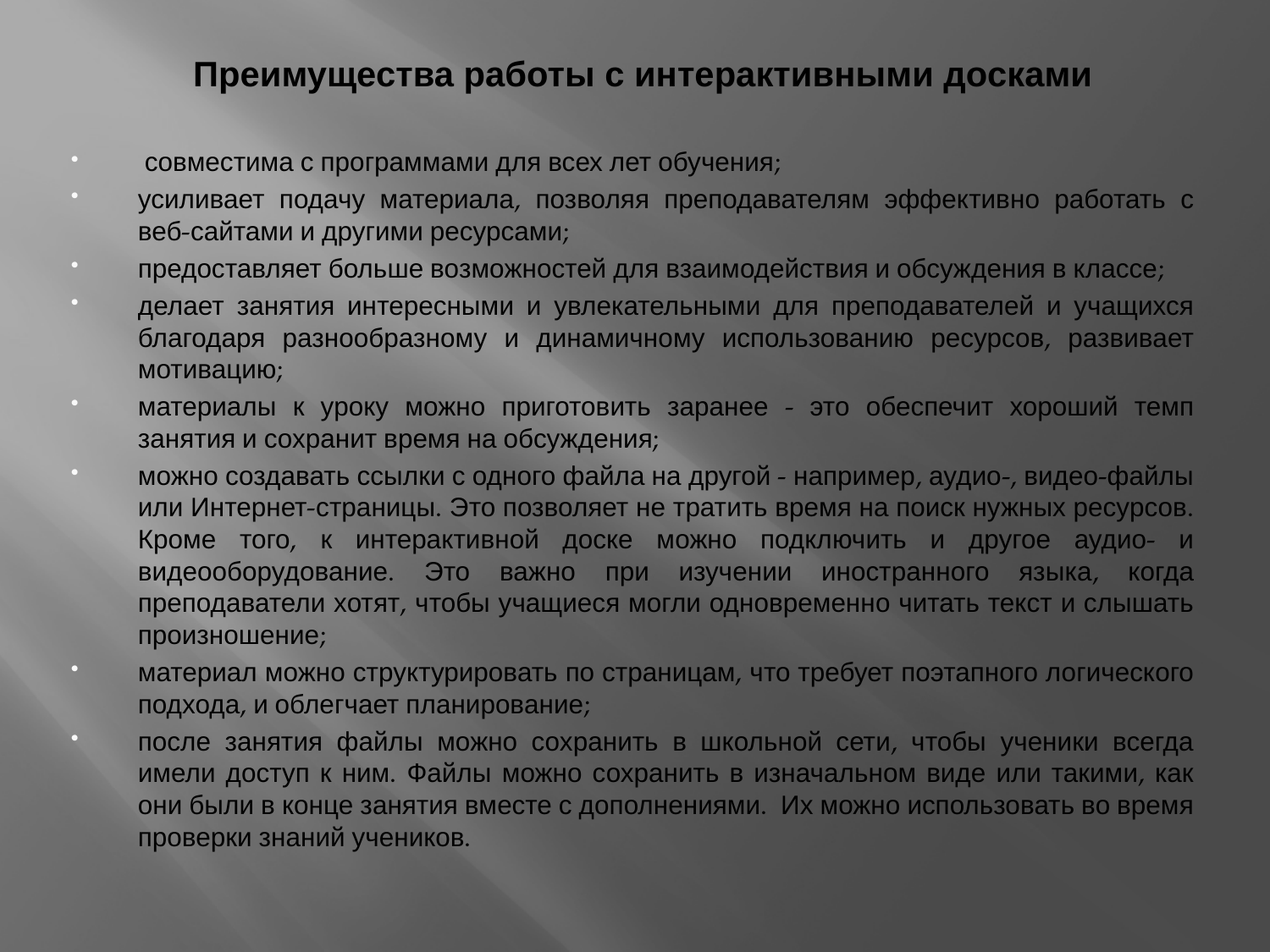

# Преимущества работы с интерактивными досками
 совместима с программами для всех лет обучения;
усиливает подачу материала, позволяя преподавателям эффективно работать с веб-сайтами и другими ресурсами;
предоставляет больше возможностей для взаимодействия и обсуждения в классе;
делает занятия интересными и увлекательными для преподавателей и учащихся благодаря разнообразному и динамичному использованию ресурсов, развивает мотивацию;
материалы к уроку можно приготовить заранее - это обеспечит хороший темп занятия и сохранит время на обсуждения;
можно создавать ссылки с одного файла на другой - например, аудио-, видео-файлы или Интернет-страницы. Это позволяет не тратить время на поиск нужных ресурсов. Кроме того, к интерактивной доске можно подключить и другое аудио- и видеооборудование. Это важно при изучении иностранного языка, когда преподаватели хотят, чтобы учащиеся могли одновременно читать текст и слышать произношение;
материал можно структурировать по страницам, что требует поэтапного логического подхода, и облегчает планирование;
после занятия файлы можно сохранить в школьной сети, чтобы ученики всегда имели доступ к ним. Файлы можно сохранить в изначальном виде или такими, как они были в конце занятия вместе с дополнениями.  Их можно использовать во время проверки знаний учеников.